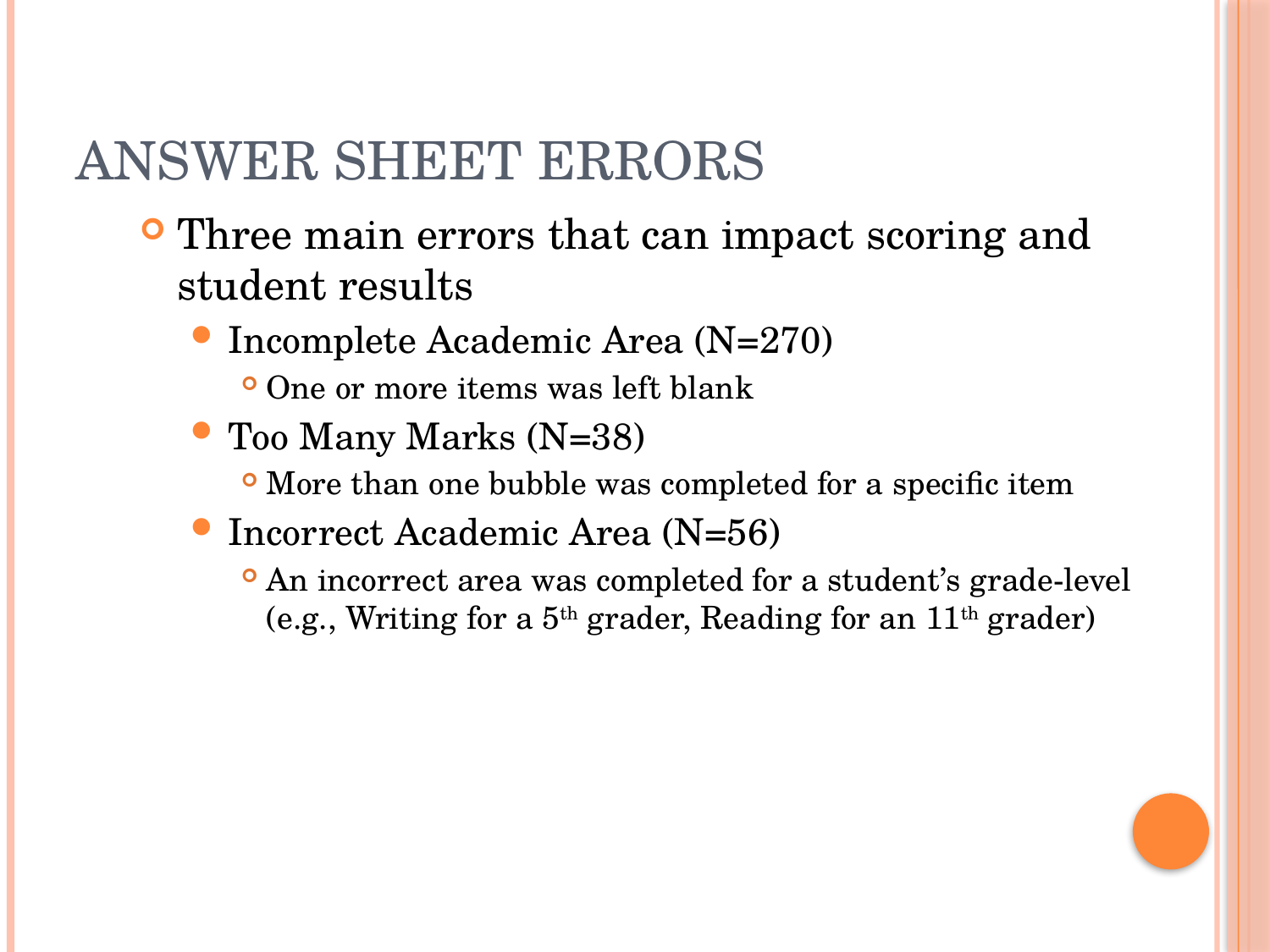

# Answer Sheet Errors
Three main errors that can impact scoring and student results
Incomplete Academic Area (N=270)
One or more items was left blank
Too Many Marks (N=38)
More than one bubble was completed for a specific item
Incorrect Academic Area (N=56)
An incorrect area was completed for a student’s grade-level (e.g., Writing for a 5th grader, Reading for an 11th grader)